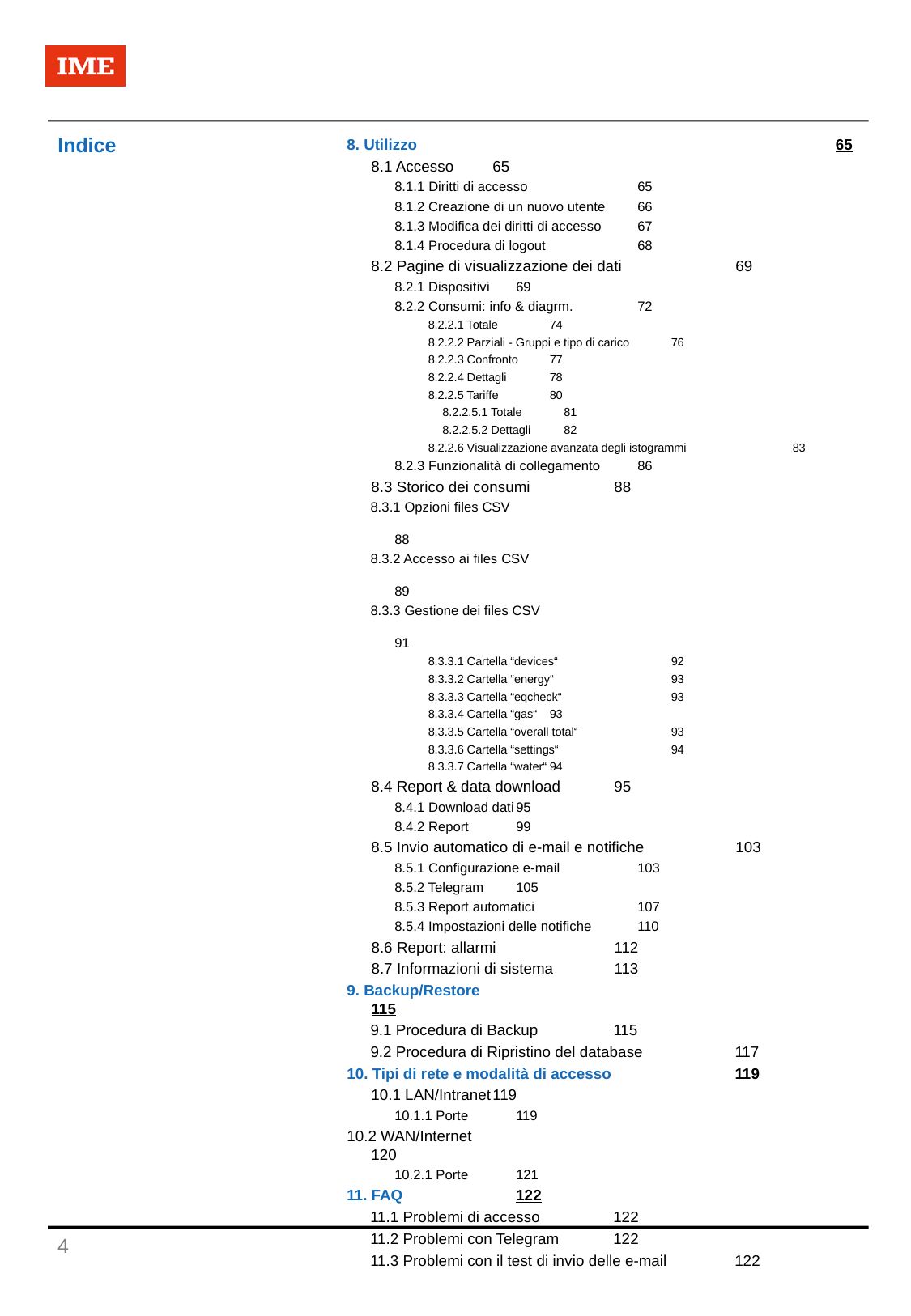

Indice
8. Utilizzo 	65
	8.1 Accesso	65
	8.1.1 Diritti di accesso 	65
	8.1.2 Creazione di un nuovo utente 	66
	8.1.3 Modifica dei diritti di accesso 	67
	8.1.4 Procedura di logout 	68
	8.2 Pagine di visualizzazione dei dati 	69
	8.2.1 Dispositivi	69
	8.2.2 Consumi: info & diagrm.	72
	8.2.2.1 Totale	74
	8.2.2.2 Parziali - Gruppi e tipo di carico	76
	8.2.2.3 Confronto	77
	8.2.2.4 Dettagli	78
	8.2.2.5 Tariffe	80
	8.2.2.5.1 Totale	81
	8.2.2.5.2 Dettagli	82
	8.2.2.6 Visualizzazione avanzata degli istogrammi	83
	8.2.3 Funzionalità di collegamento	86
	8.3 Storico dei consumi 	88
8.3.1 Opzioni files CSV 	88
8.3.2 Accesso ai files CSV	89
8.3.3 Gestione dei files CSV	91
	8.3.3.1 Cartella “devices“	92
	8.3.3.2 Cartella “energy“	93
	8.3.3.3 Cartella “eqcheck“ 	93
	8.3.3.4 Cartella “gas“	93
	8.3.3.5 Cartella “overall total“	93
	8.3.3.6 Cartella “settings“	94
	8.3.3.7 Cartella “water“	94
	8.4 Report & data download	95
	8.4.1 Download dati	95
	8.4.2 Report	99
	8.5 Invio automatico di e-mail e notifiche	103
	8.5.1 Configurazione e-mail	103
	8.5.2 Telegram	105
	8.5.3 Report automatici	107
	8.5.4 Impostazioni delle notifiche	110
	8.6 Report: allarmi	112
	8.7 Informazioni di sistema	113
9. Backup/Restore 	115
	9.1 Procedura di Backup	115
	9.2 Procedura di Ripristino del database	117
10. Tipi di rete e modalità di accesso 	119
	10.1 LAN/Intranet	119
	10.1.1 Porte	119
10.2 WAN/Internet	120
	10.2.1 Porte	121
11. FAQ 	122
	11.1 Problemi di accesso	122
	11.2 Problemi con Telegram	122
	11.3 Problemi con il test di invio delle e-mail	122